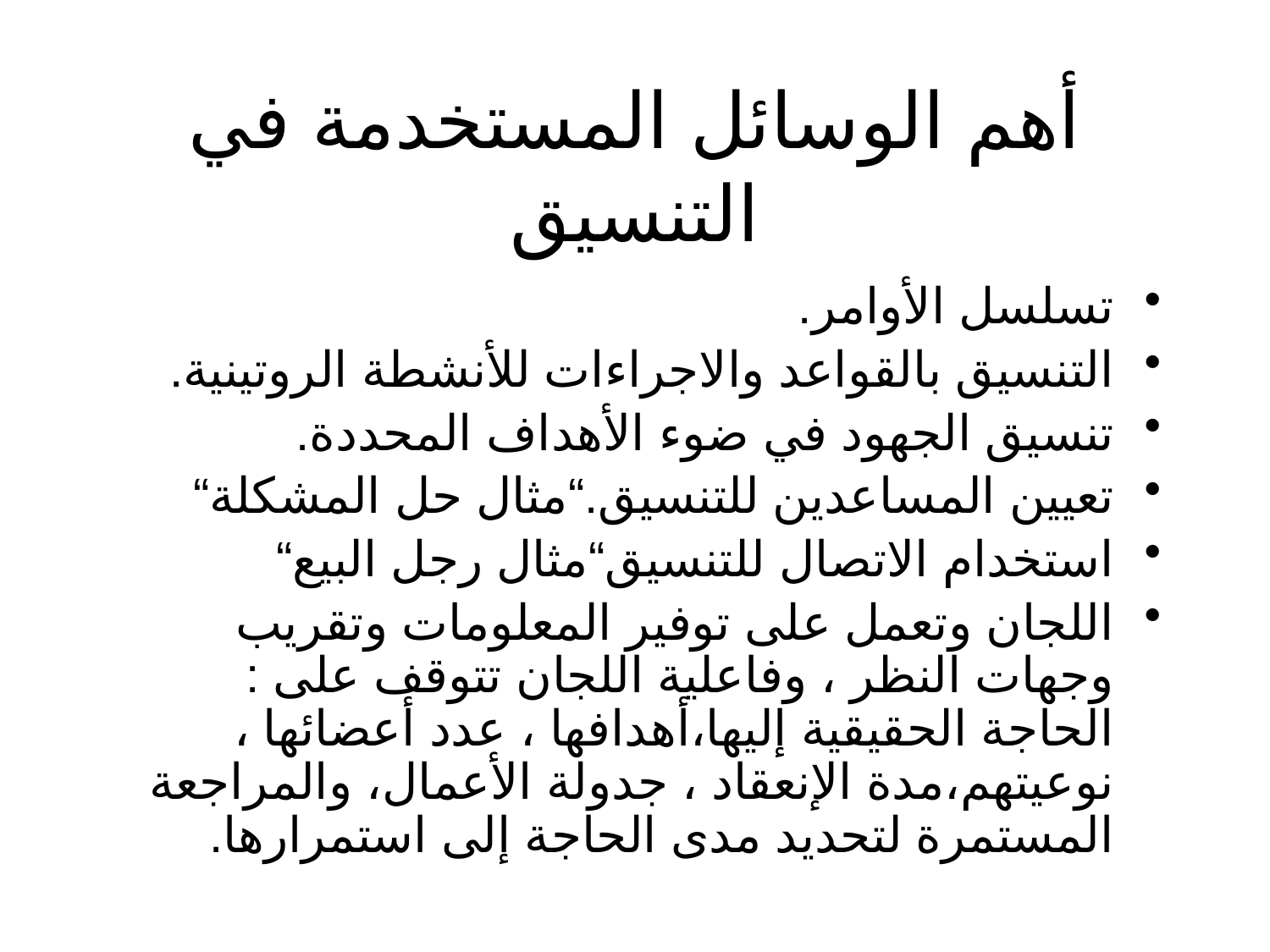

# أهم الوسائل المستخدمة في التنسيق
تسلسل الأوامر.
التنسيق بالقواعد والاجراءات للأنشطة الروتينية.
تنسيق الجهود في ضوء الأهداف المحددة.
تعيين المساعدين للتنسيق.“مثال حل المشكلة“
استخدام الاتصال للتنسيق“مثال رجل البيع“
اللجان وتعمل على توفير المعلومات وتقريب وجهات النظر ، وفاعلية اللجان تتوقف على : الحاجة الحقيقية إليها،أهدافها ، عدد أعضائها ، نوعيتهم،مدة الإنعقاد ، جدولة الأعمال، والمراجعة المستمرة لتحديد مدى الحاجة إلى استمرارها.